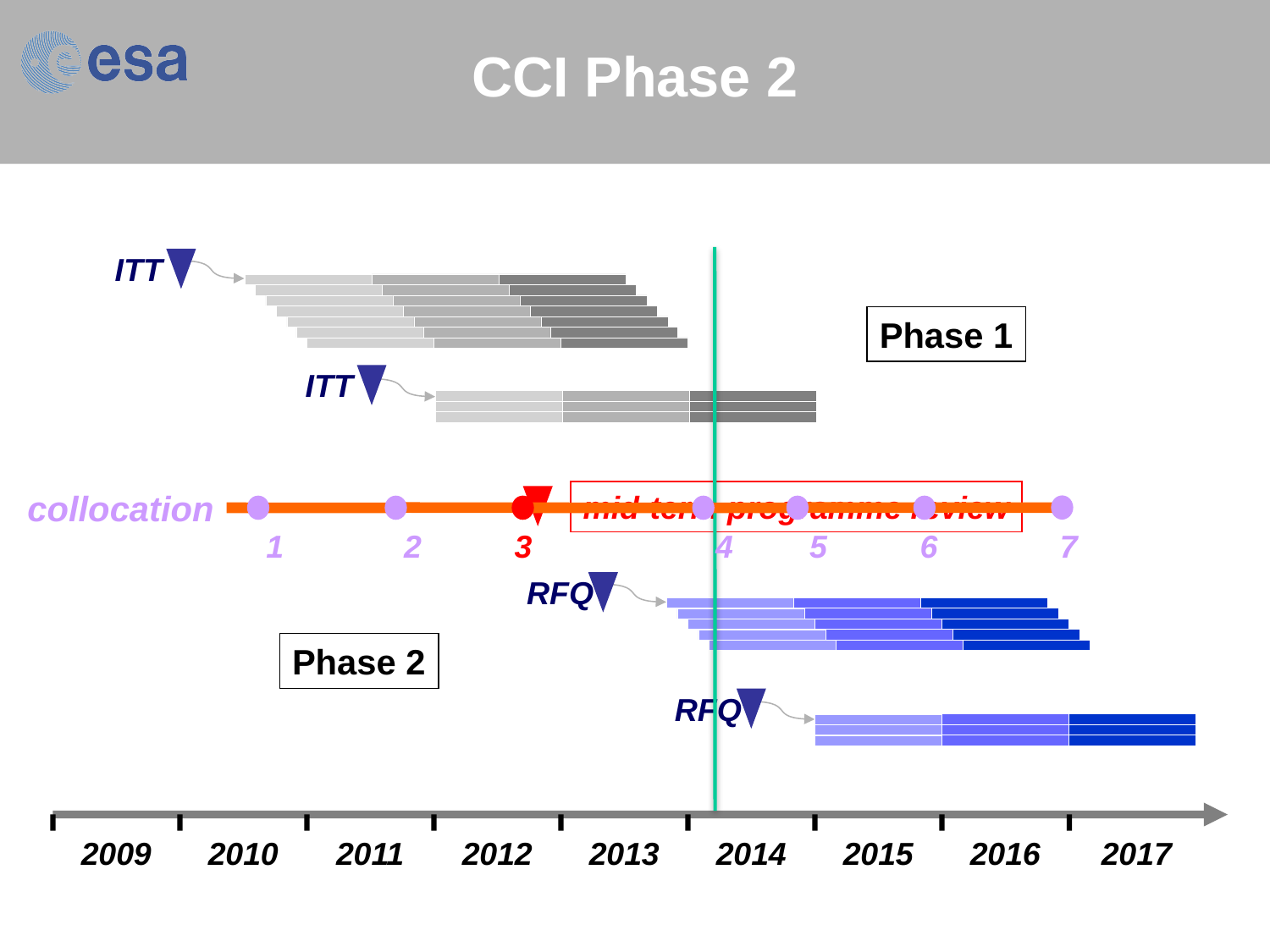

# CCI Phase 2
ITT

Phase 1
ITT

collocation

1
2
3
mid-term programme review

4
5
6
7
RFQ

Phase 2

RFQ

2009
2010
2011
2012
2013
2014
2015
2016
2017